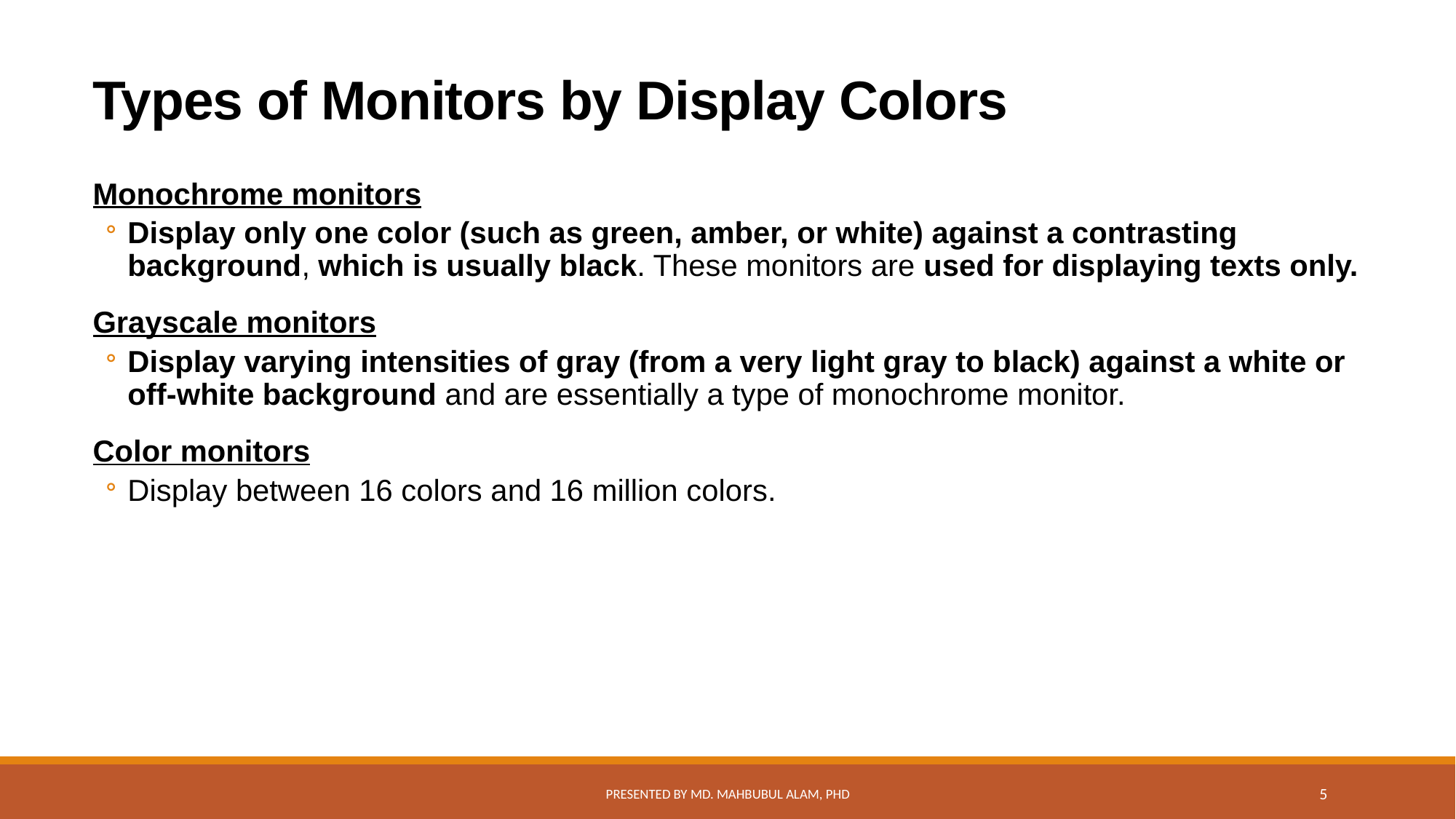

# Types of Monitors by Display Colors
Monochrome monitors
Display only one color (such as green, amber, or white) against a contrasting background, which is usually black. These monitors are used for displaying texts only.
Grayscale monitors
Display varying intensities of gray (from a very light gray to black) against a white or off-white background and are essentially a type of monochrome monitor.
Color monitors
Display between 16 colors and 16 million colors.
Presented by Md. Mahbubul Alam, PhD
5